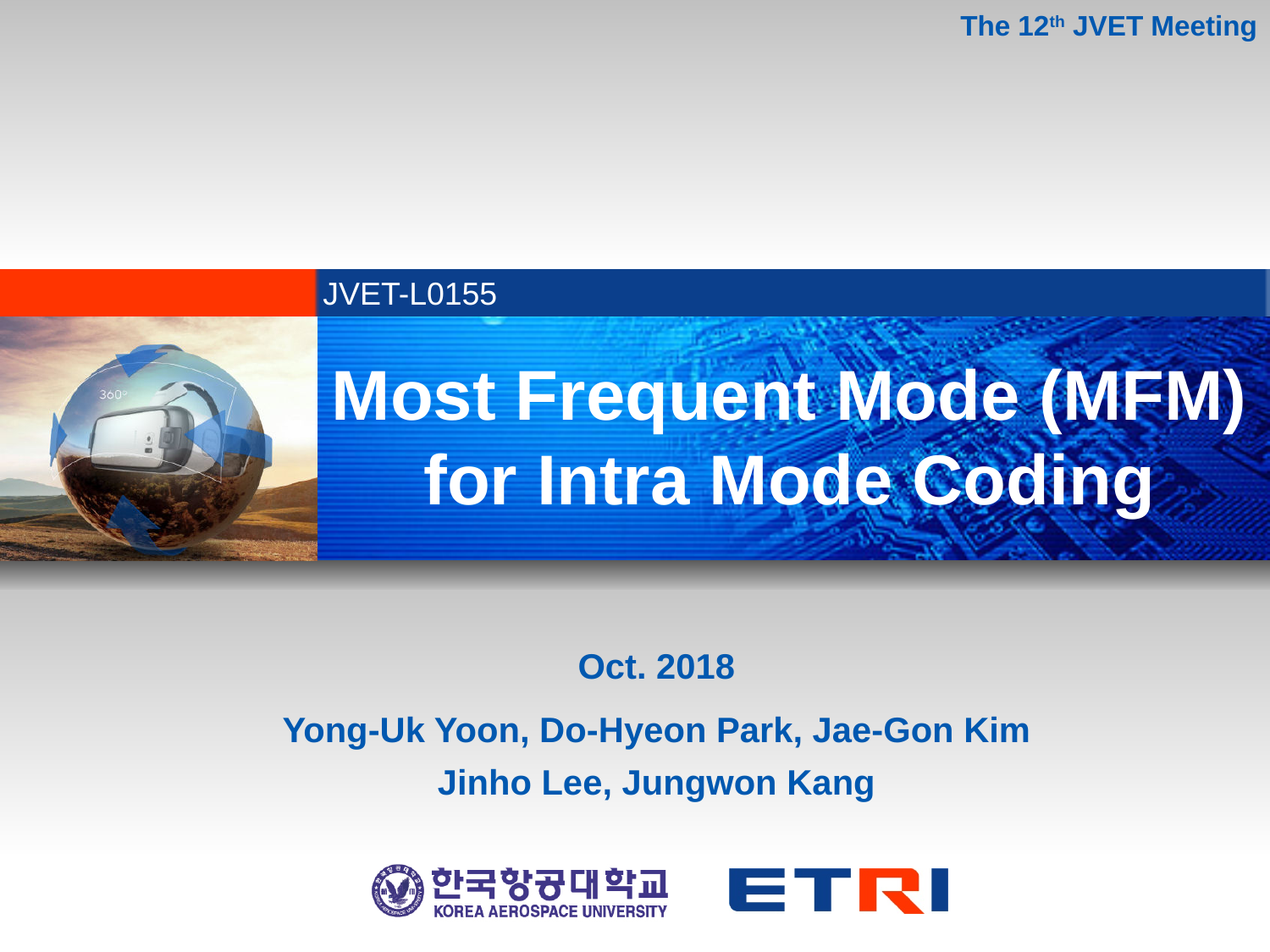

The 12th JVET Meeting
JVET-L0155
Most Frequent Mode (MFM)
for Intra Mode Coding

Oct. 2018
Yong-Uk Yoon, Do-Hyeon Park, Jae-Gon Kim
Jinho Lee, Jungwon Kang